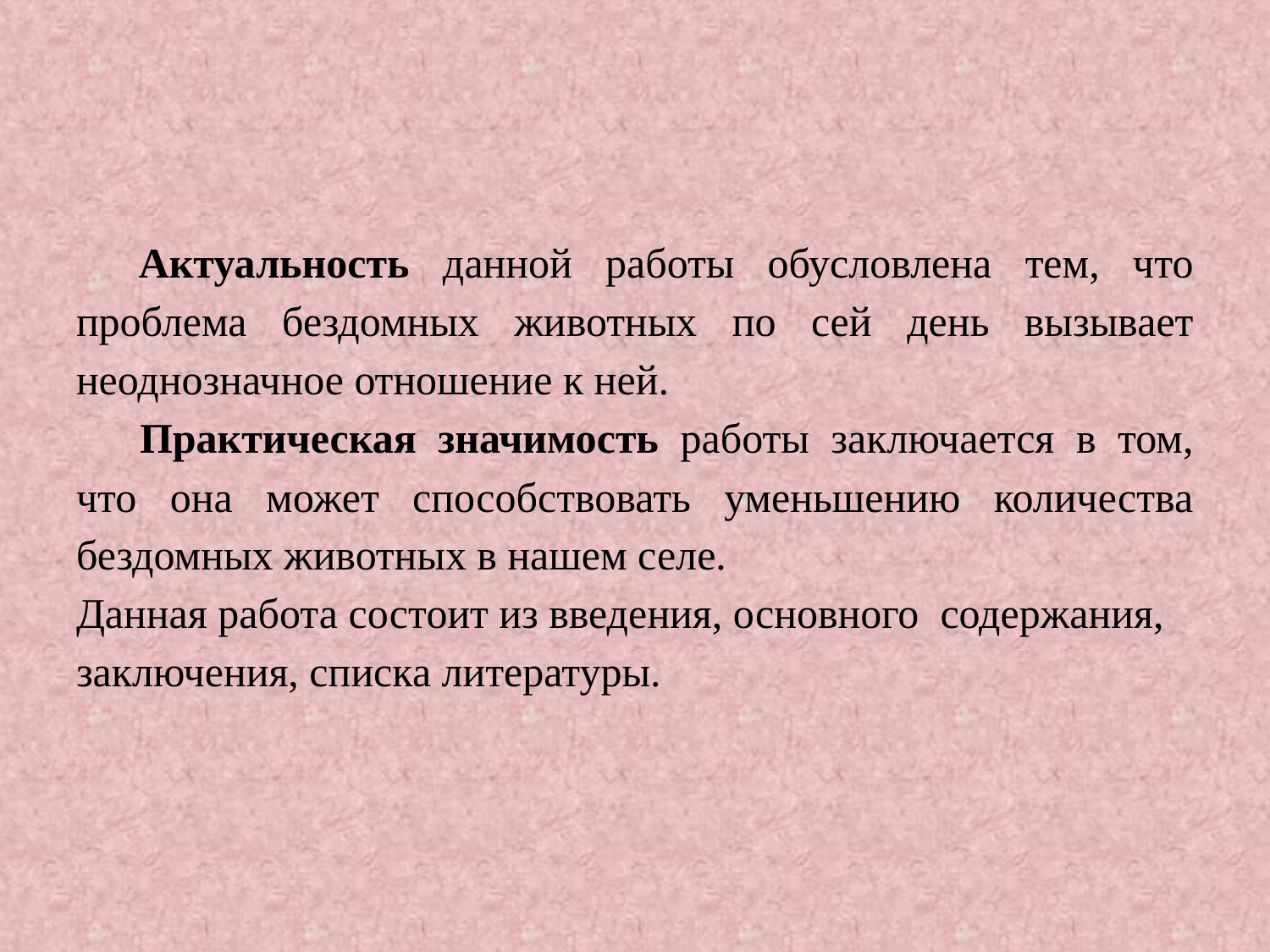

#
Актуальность данной работы обусловлена тем, что проблема бездомных животных по сей день вызывает неоднозначное отношение к ней.
Практическая значимость работы заключается в том, что она может способствовать уменьшению количества бездомных животных в нашем селе.
Данная работа состоит из введения, основного  содержания, заключения, списка литературы.